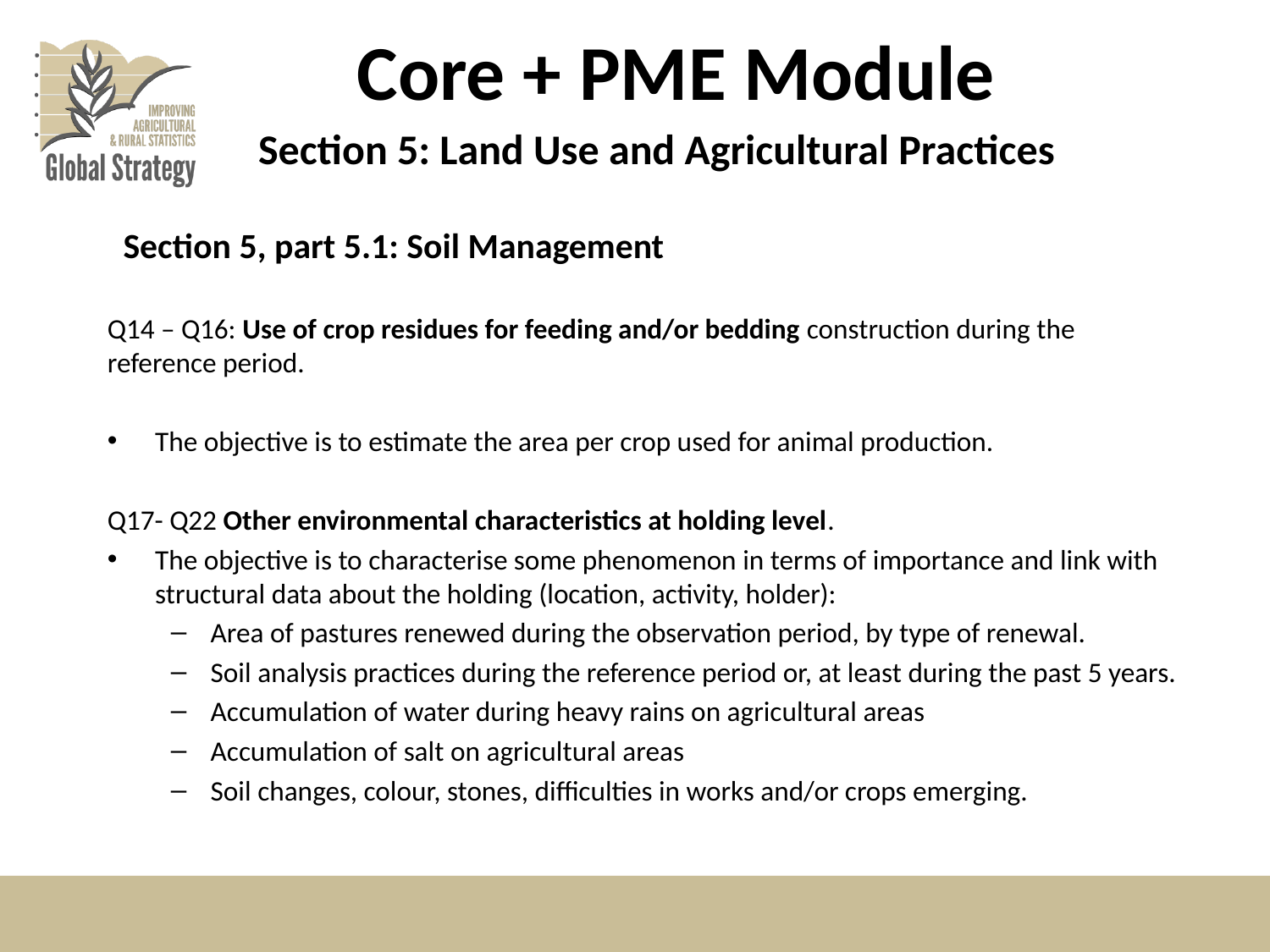

# Core + PME Module
Section 5: Land Use and Agricultural Practices

Section 5, part 5.1: Soil Management

Q14 – Q16: Use of crop residues for feeding and/or bedding construction during the reference period.

The objective is to estimate the area per crop used for animal production.

Q17- Q22 Other environmental characteristics at holding level.
The objective is to characterise some phenomenon in terms of importance and link with structural data about the holding (location, activity, holder):
Area of pastures renewed during the observation period, by type of renewal.
Soil analysis practices during the reference period or, at least during the past 5 years.
Accumulation of water during heavy rains on agricultural areas
Accumulation of salt on agricultural areas
Soil changes, colour, stones, difficulties in works and/or crops emerging.